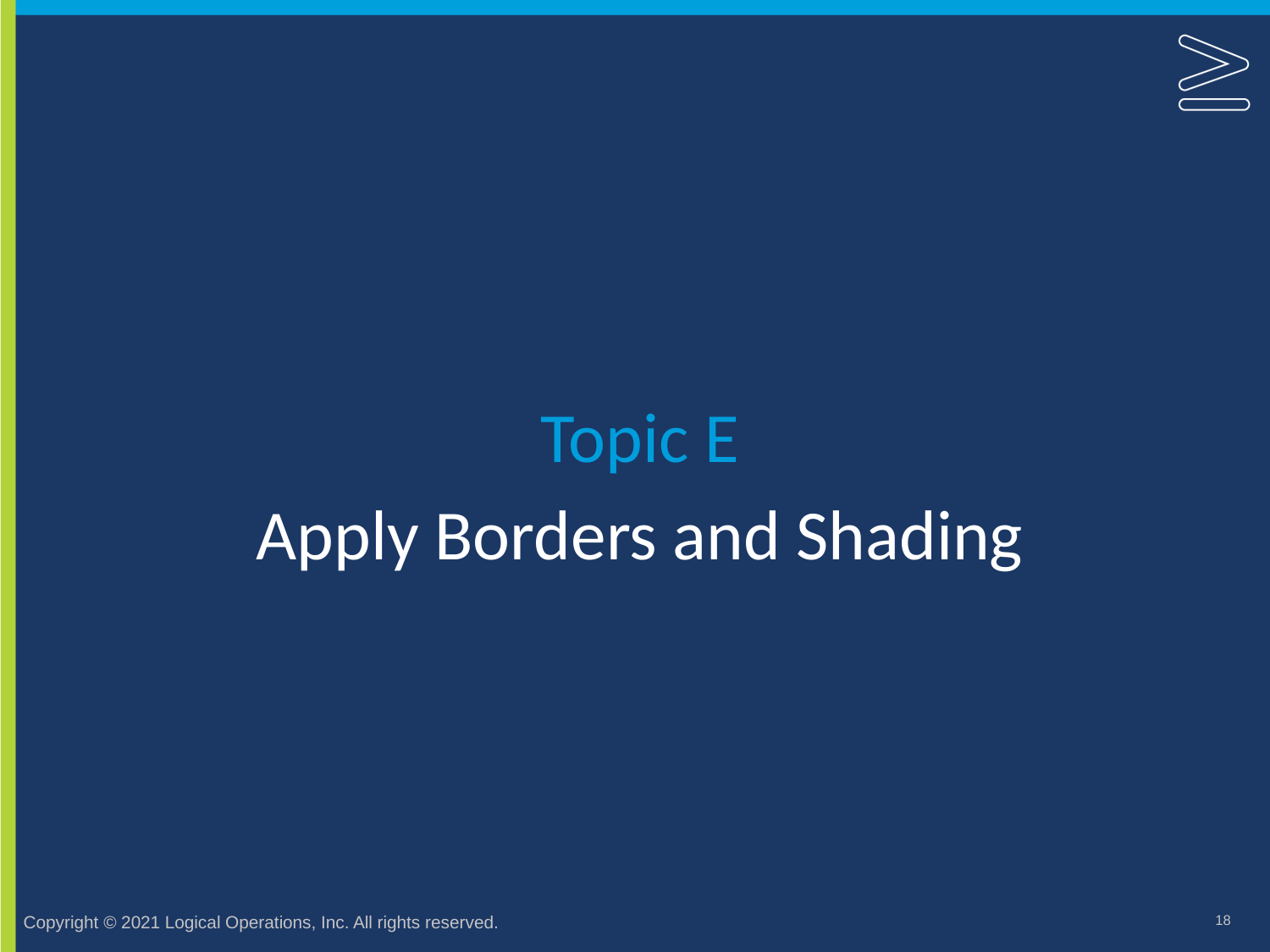

Topic E
# Apply Borders and Shading
18